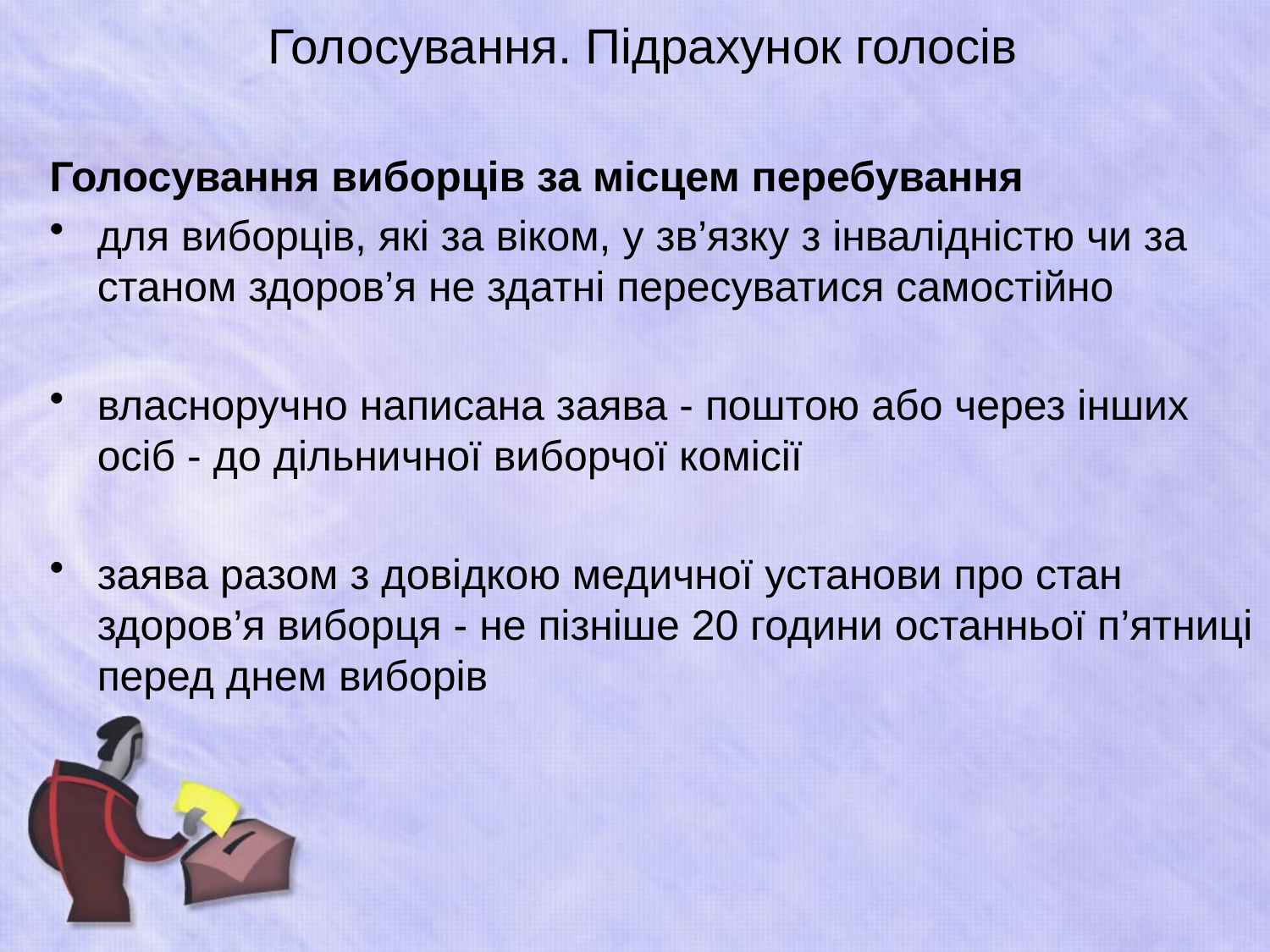

# Голосування. Підрахунок голосів
Голосування виборців за місцем перебування
для виборців, які за віком, у зв’язку з інвалідністю чи за станом здоров’я не здатні пересуватися самостійно

власноручно написана заява - поштою або через інших осіб - до дільничної виборчої комісії

заява разом з довідкою медичної установи про стан здоров’я виборця - не пізніше 20 години останньої п’ятниці перед днем виборів